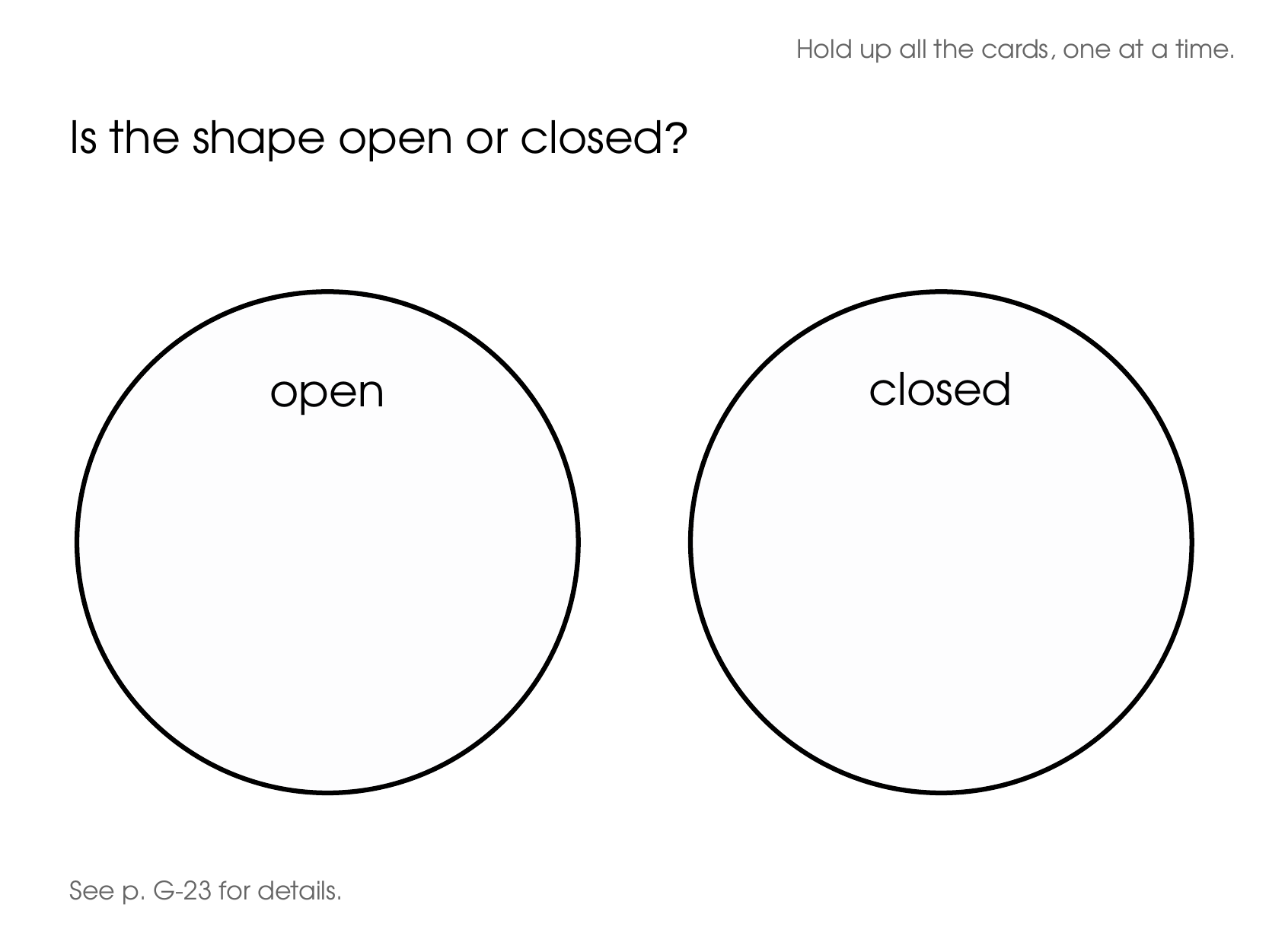

Hold up all the cards, one at a time.
Is the shape open or closed?

open

closed
See p. G-23 for details.